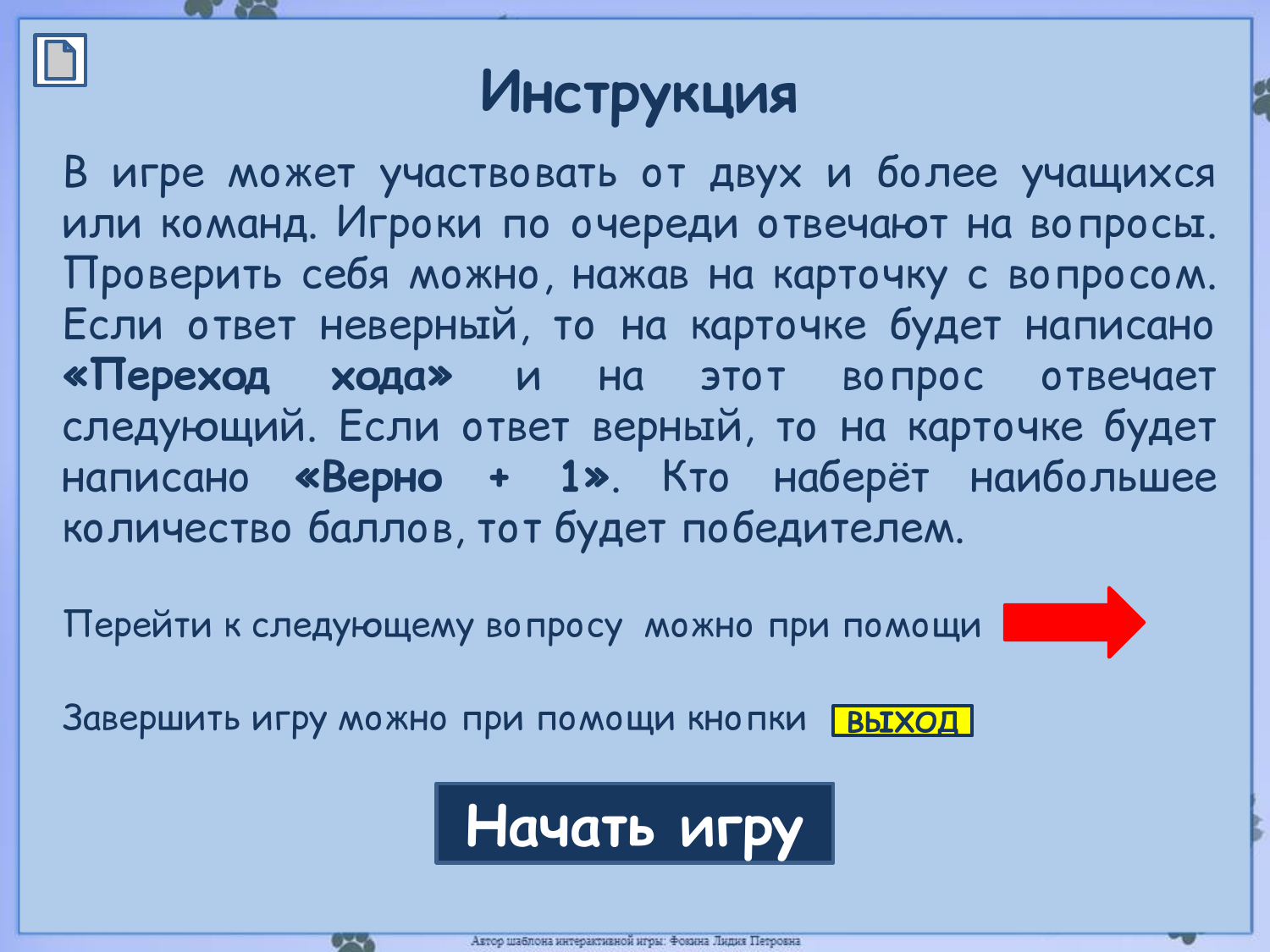

Инструкция

В игре может участвовать от двух и более учащихся или команд. Игроки по очереди отвечают на вопросы. Проверить себя можно, нажав на карточку с вопросом. Если ответ неверный, то на карточке будет написано «Переход хода» и на этот вопрос отвечает следующий. Если ответ верный, то на карточке будет написано «Верно + 1». Кто наберёт наибольшее количество баллов, тот будет победителем.

Перейти к следующему вопросу  можно при помощи

Завершить игру можно при помощи кнопки

ВЫХОД
Начать игру